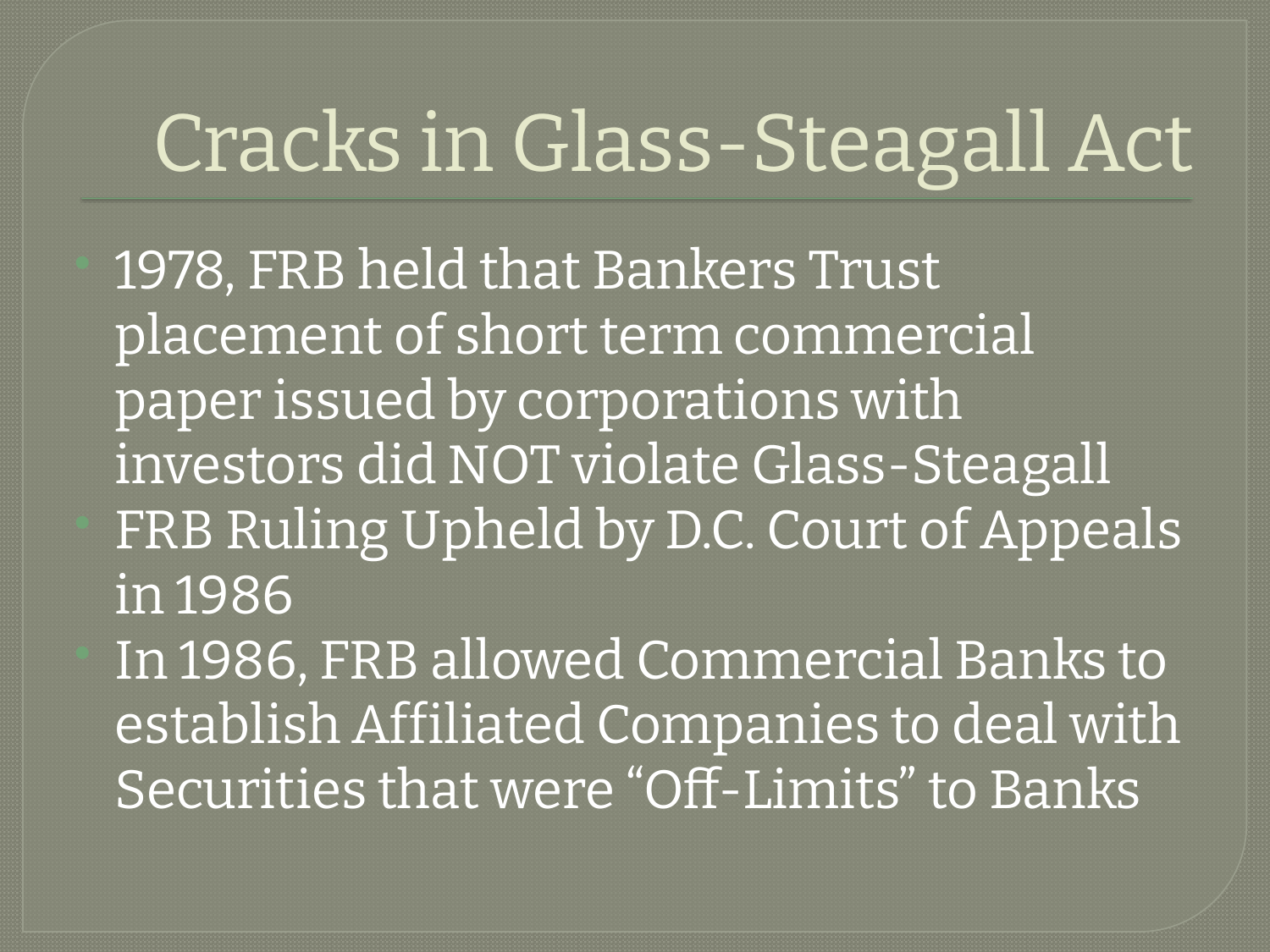

# Cracks in Glass-Steagall Act
1978, FRB held that Bankers Trust placement of short term commercial paper issued by corporations with investors did NOT violate Glass-Steagall
FRB Ruling Upheld by D.C. Court of Appeals in 1986
In 1986, FRB allowed Commercial Banks to establish Affiliated Companies to deal with Securities that were “Off-Limits” to Banks